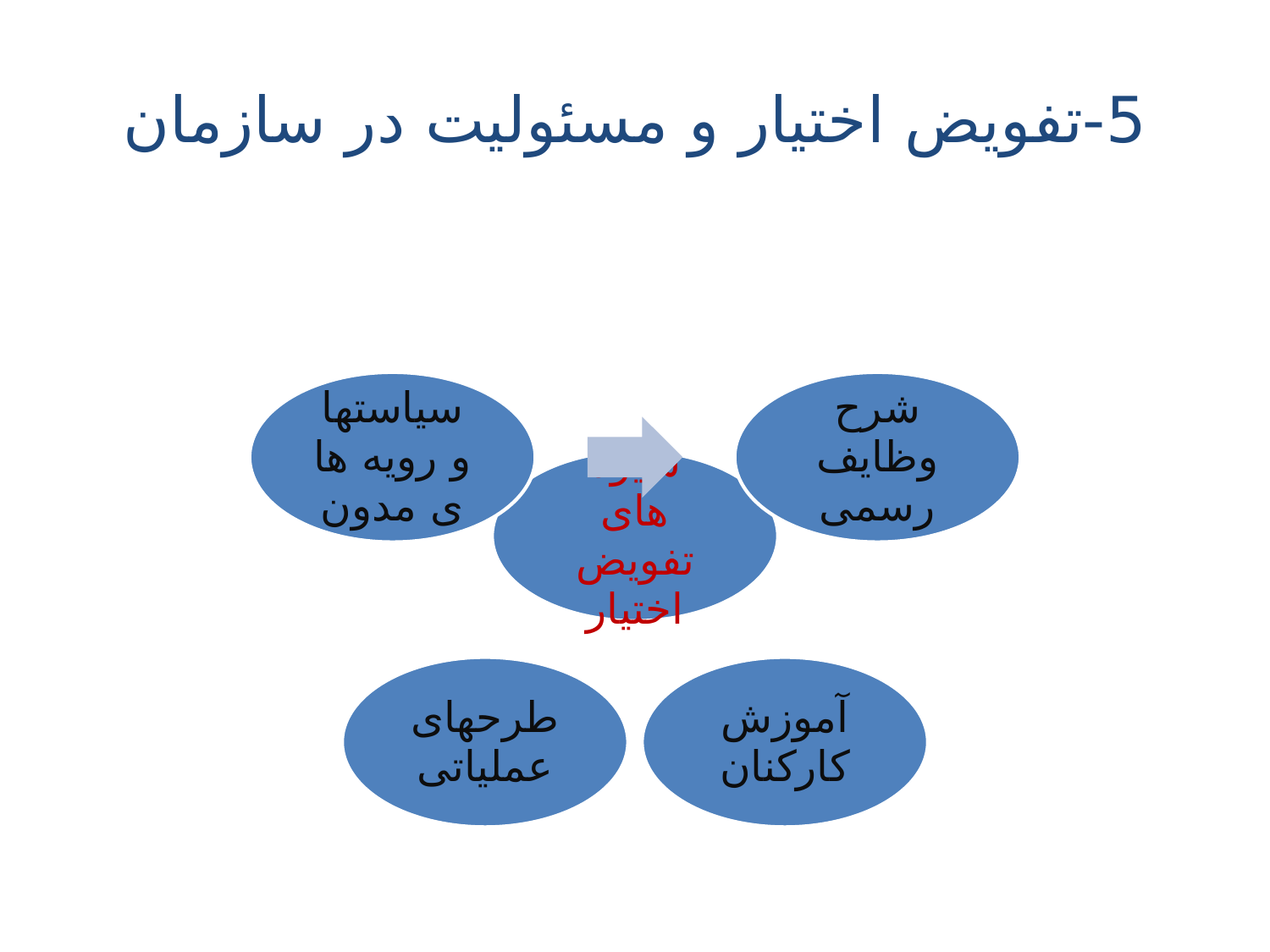

# 5-تفویض اختیار و مسئولیت در سازمان
شیوه های تفویض اختیار
شرح وظایف رسمی
آموزش کارکنان
طرحهای عملیاتی
سیاستها و رویه ها ی مدون